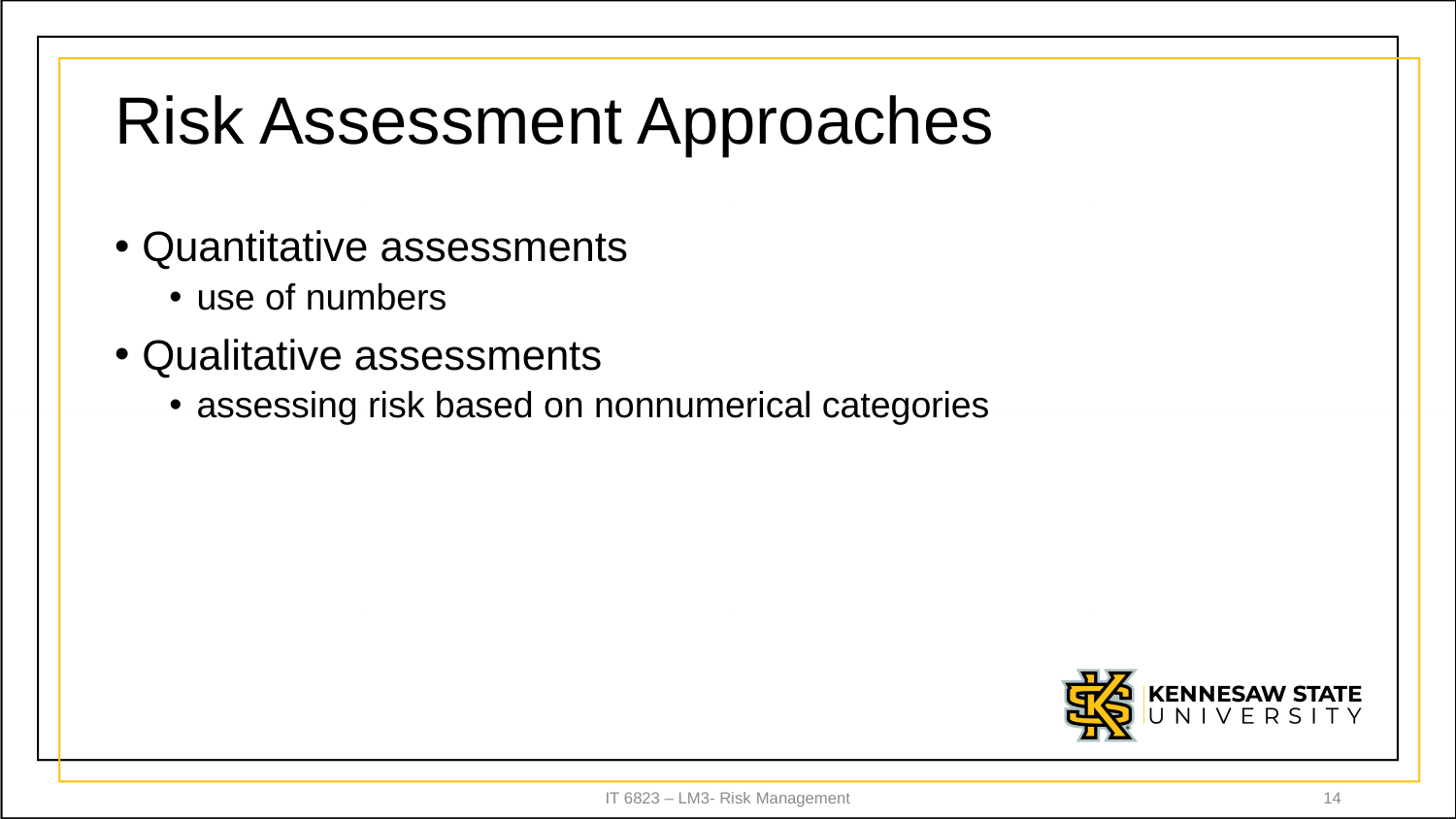

# Risk Assessment Approaches
Quantitative assessments
use of numbers
Qualitative assessments
assessing risk based on nonnumerical categories
IT 6823 – LM3- Risk Management
14